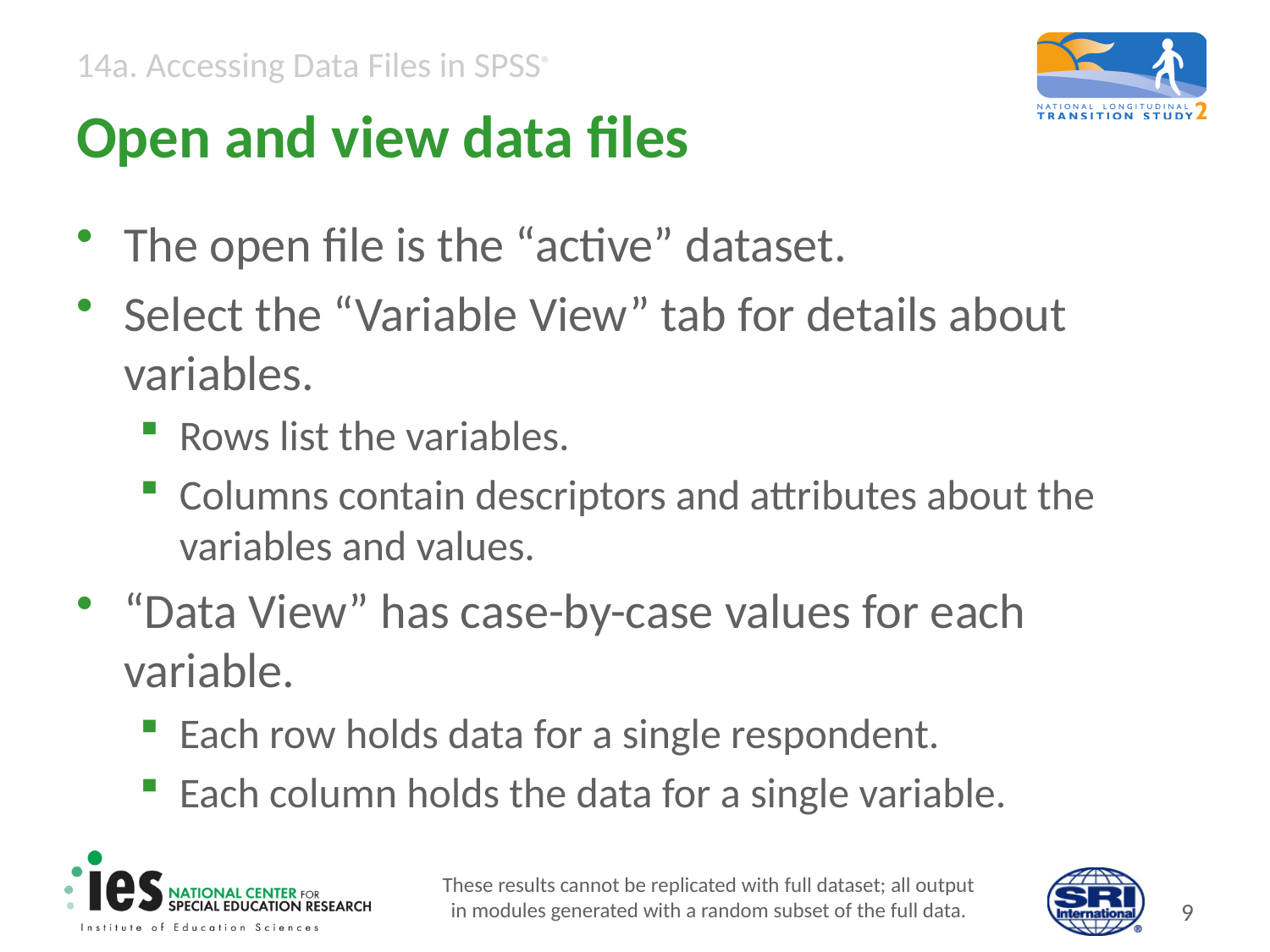

# Open and view data files
The open file is the “active” dataset.
Select the “Variable View” tab for details about variables.
Rows list the variables.
Columns contain descriptors and attributes about the variables and values.
“Data View” has case-by-case values for each variable.
Each row holds data for a single respondent.
Each column holds the data for a single variable.
These results cannot be replicated with full dataset; all output
in modules generated with a random subset of the full data.
9